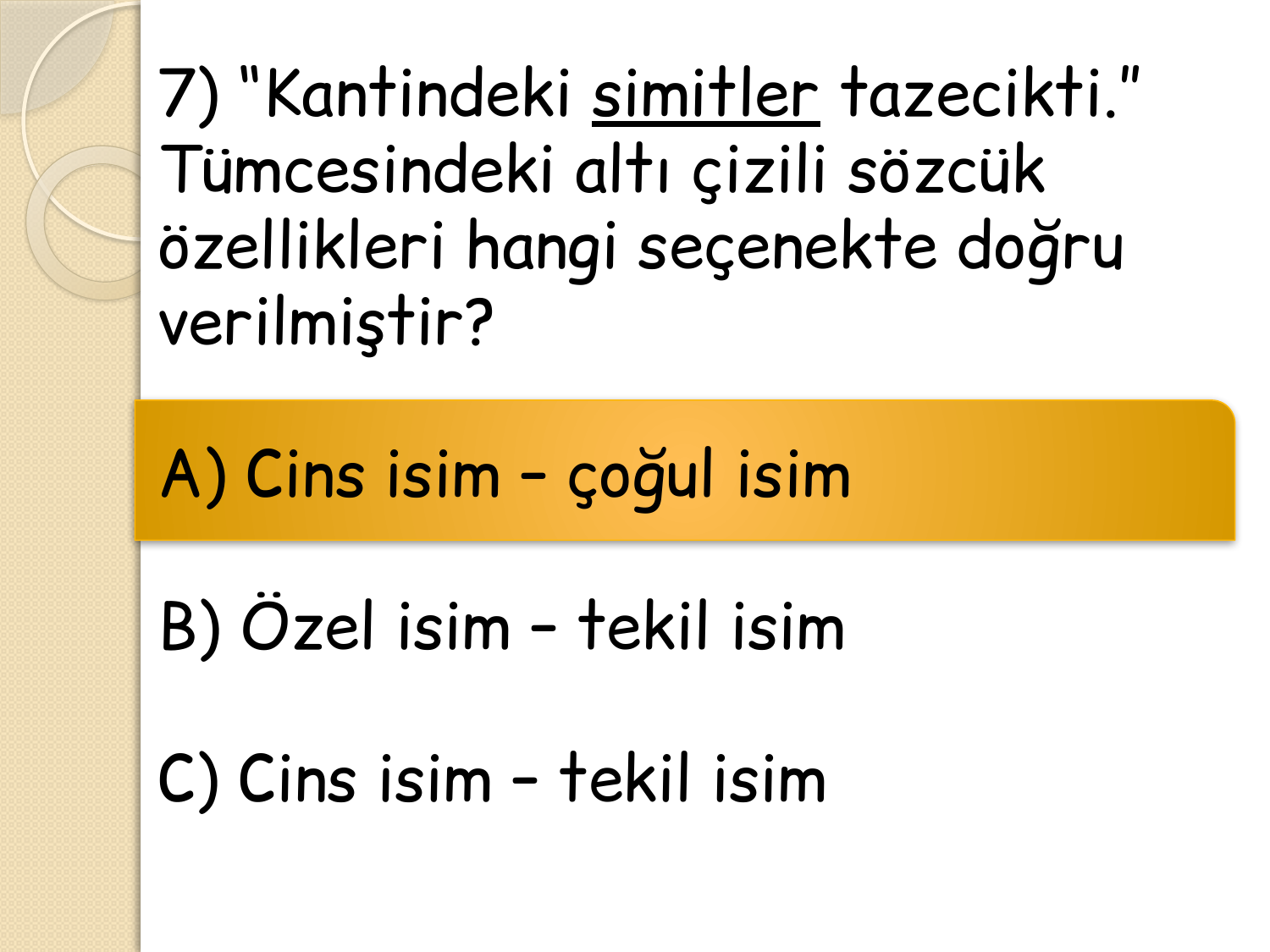

7) “Kantindeki simitler tazecikti.” Tümcesindeki altı çizili sözcük özellikleri hangi seçenekte doğru verilmiştir?

A) Cins isim – çoğul isim

B) Özel isim – tekil isim

C) Cins isim – tekil isim